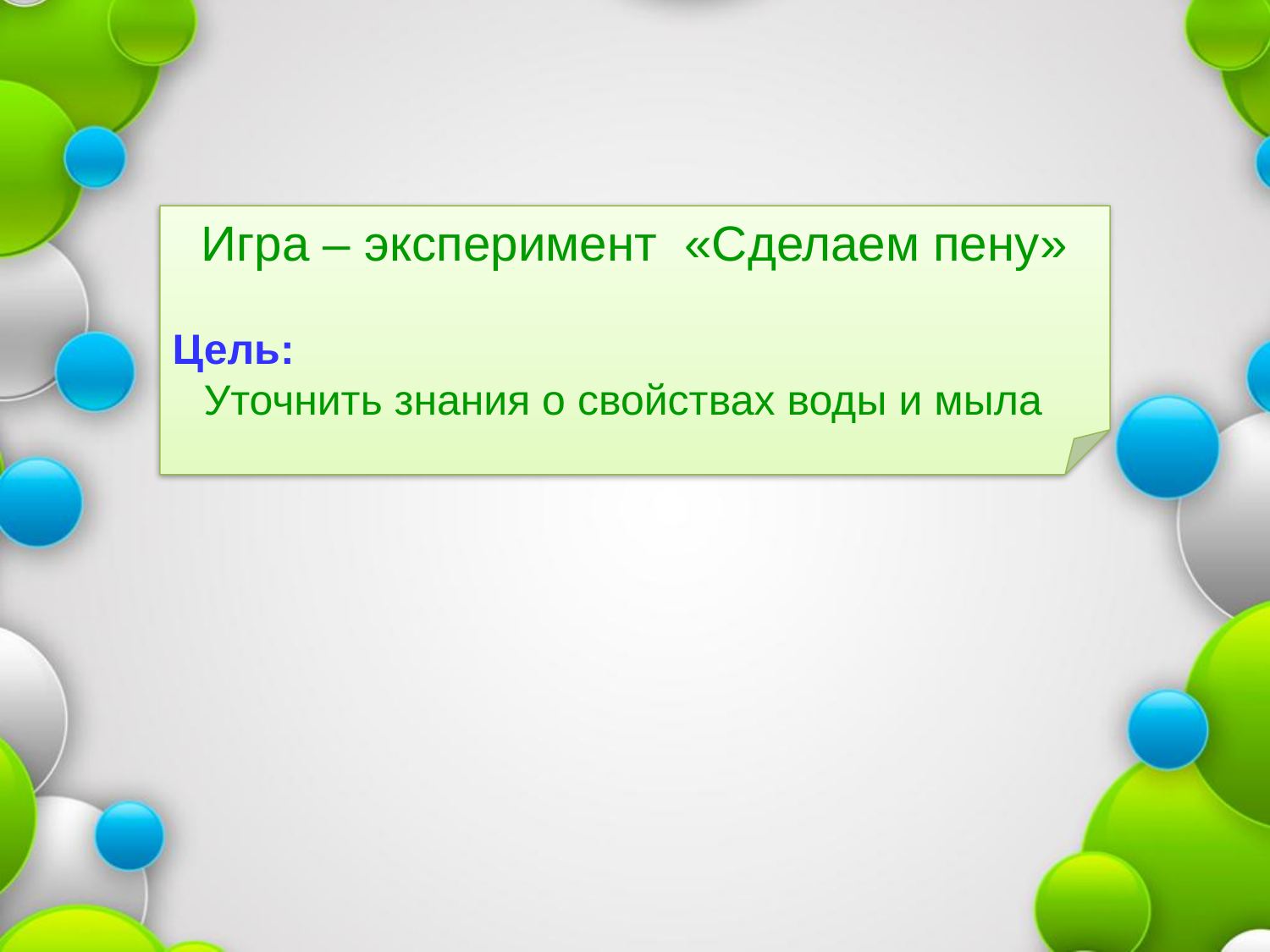

Игра – эксперимент  «Сделаем пену»

Цель:
Уточнить знания о свойствах воды и мыла